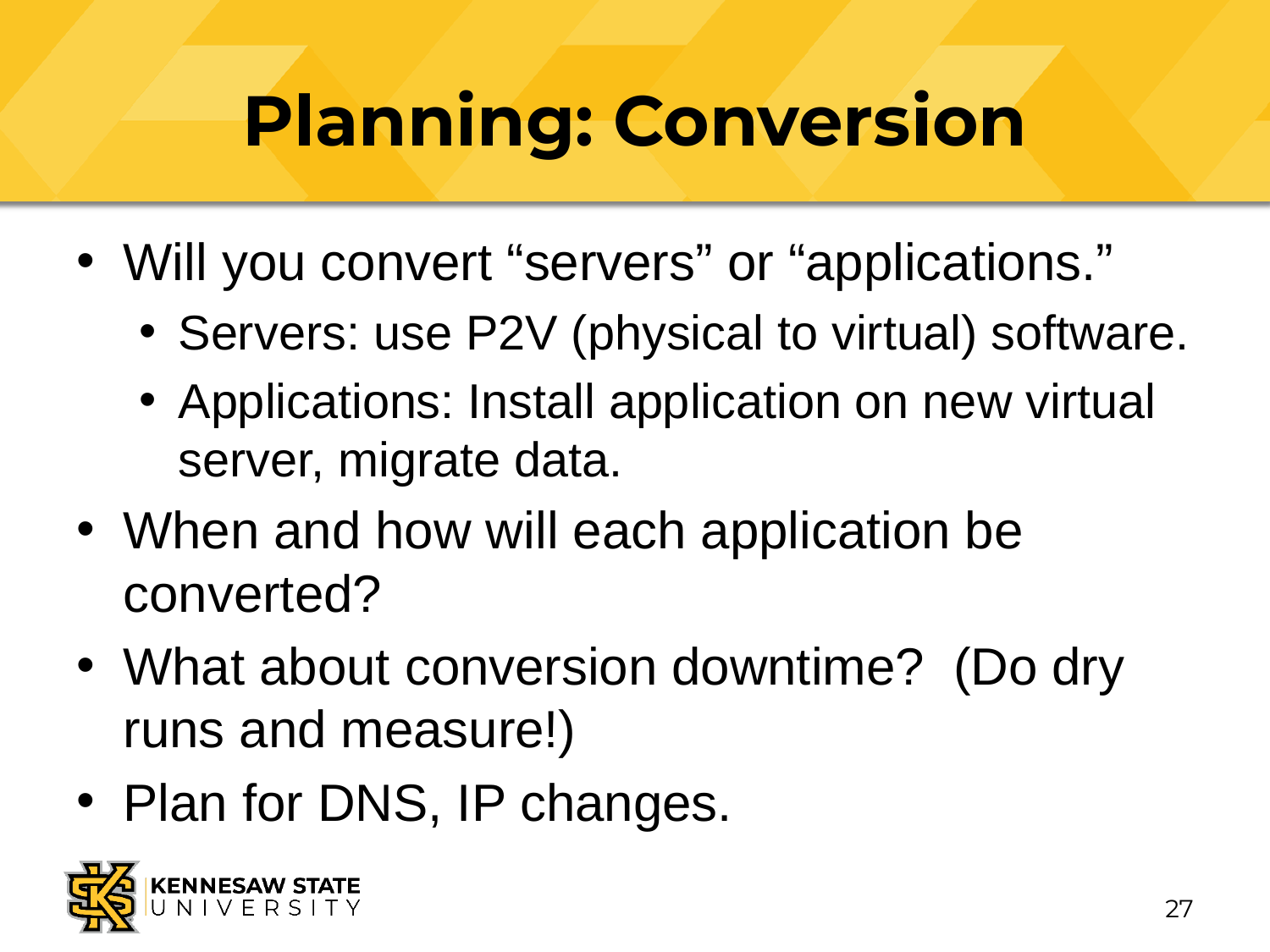

# Planning: Conversion
Will you convert “servers” or “applications.”
Servers: use P2V (physical to virtual) software.
Applications: Install application on new virtual server, migrate data.
When and how will each application be converted?
What about conversion downtime?  (Do dry runs and measure!)
Plan for DNS, IP changes.
27